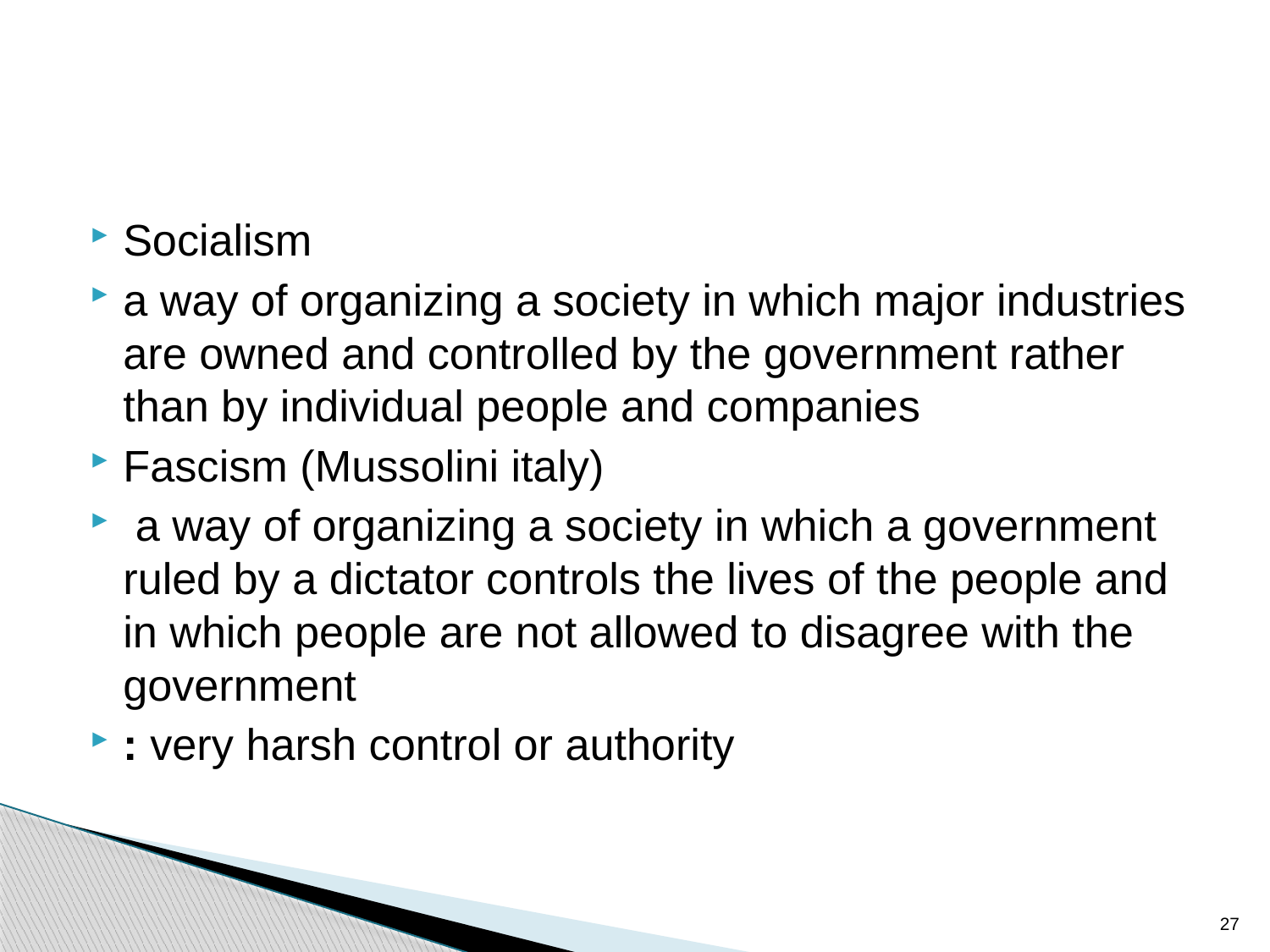

#
Socialism
a way of organizing a society in which major industries are owned and controlled by the government rather than by individual people and companies
Fascism (Mussolini italy)
 a way of organizing a society in which a government ruled by a dictator controls the lives of the people and in which people are not allowed to disagree with the government
: very harsh control or authority

27